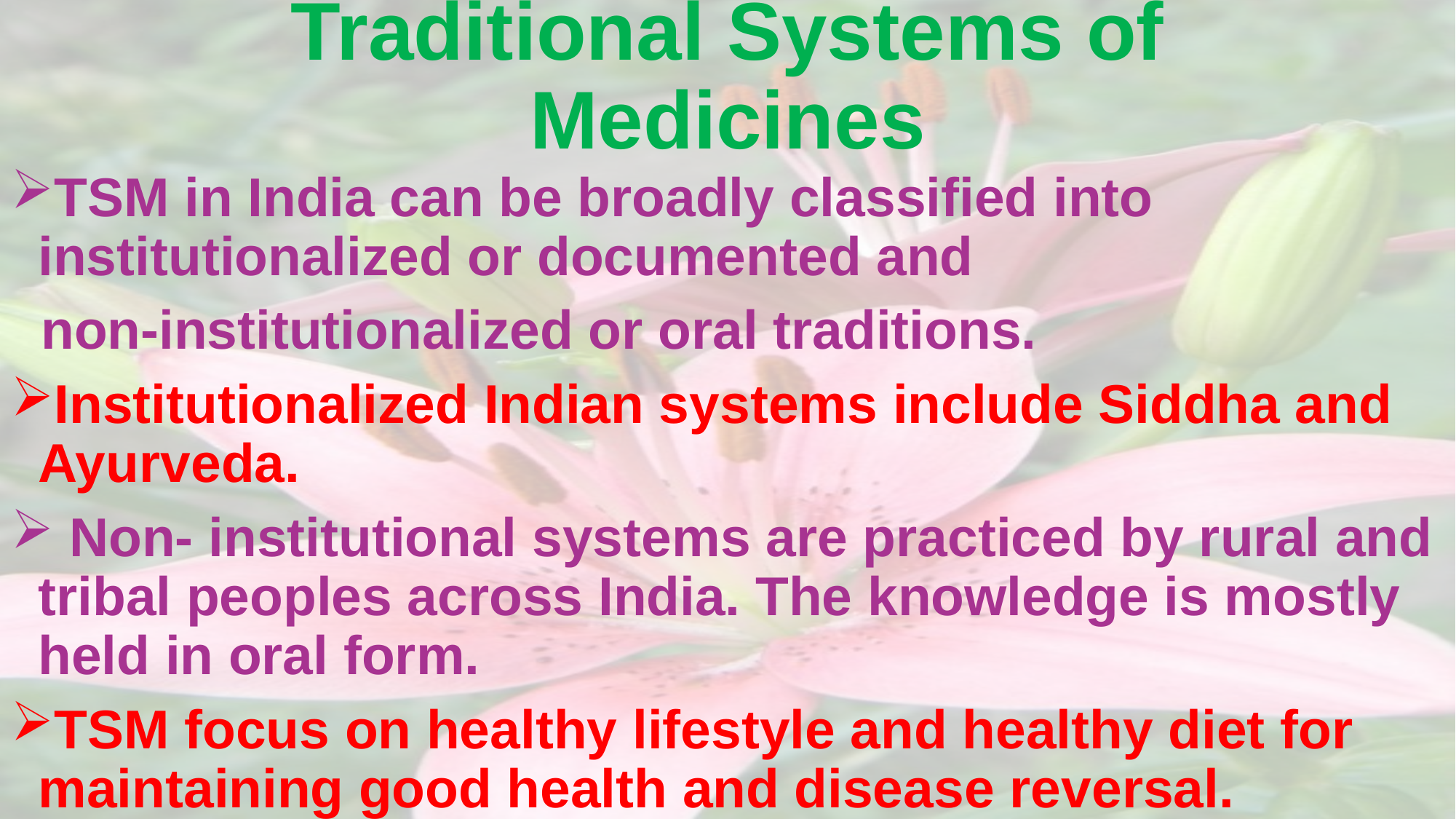

# Traditional Systems of Medicines
TSM in India can be broadly classified into     institutionalized or documented and
  non-institutionalized or oral traditions.
Institutionalized Indian systems include Siddha and Ayurveda.
 Non- institutional systems are practiced by rural and tribal peoples across India. The knowledge is mostly held in oral form.
TSM focus on healthy lifestyle and healthy diet for maintaining good health and disease reversal.